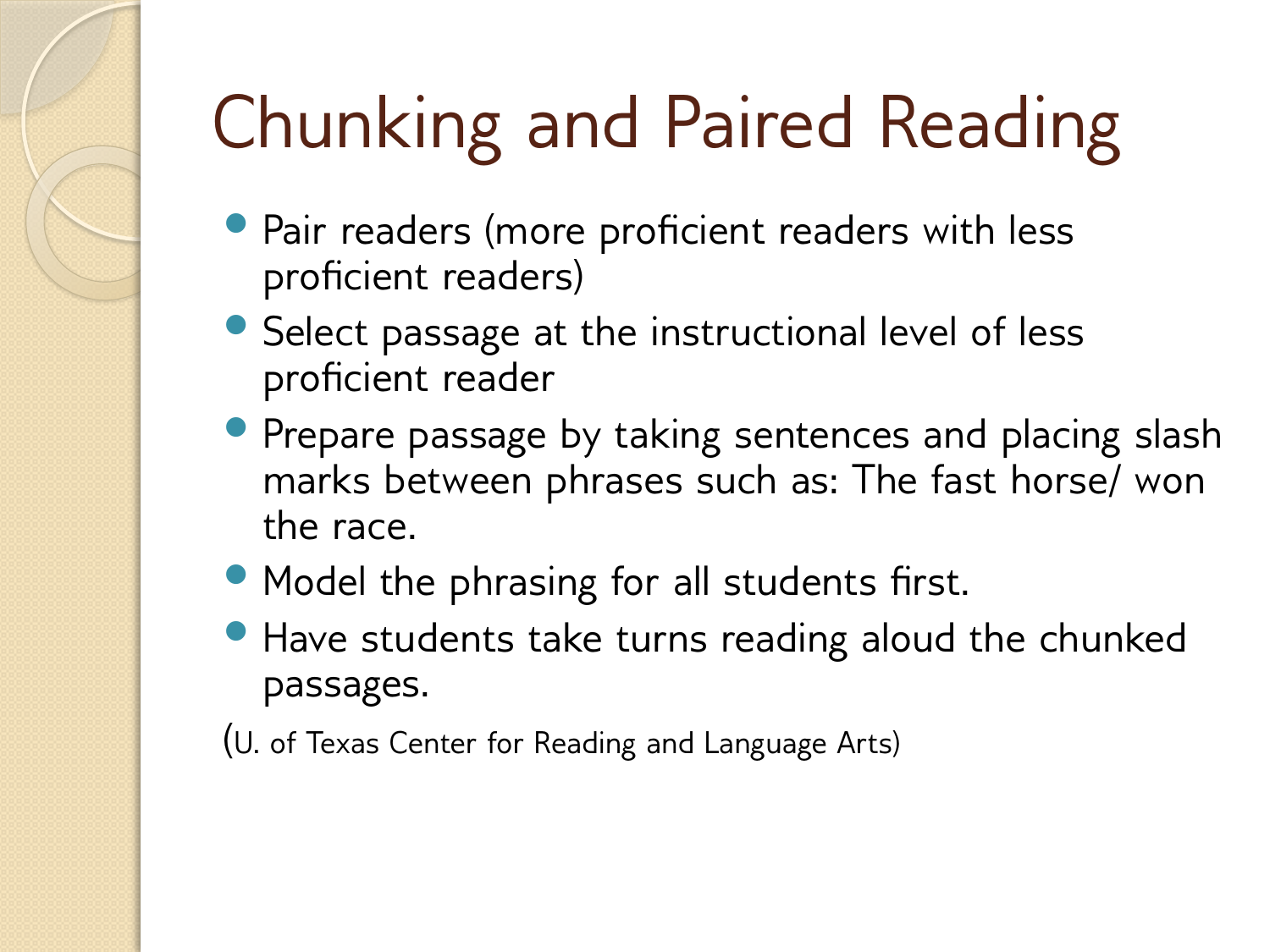

# Chunking and Paired Reading
Pair readers (more proficient readers with less proficient readers)
Select passage at the instructional level of less proficient reader
Prepare passage by taking sentences and placing slash marks between phrases such as: The fast horse/ won the race.
Model the phrasing for all students first.
Have students take turns reading aloud the chunked passages.
(U. of Texas Center for Reading and Language Arts)